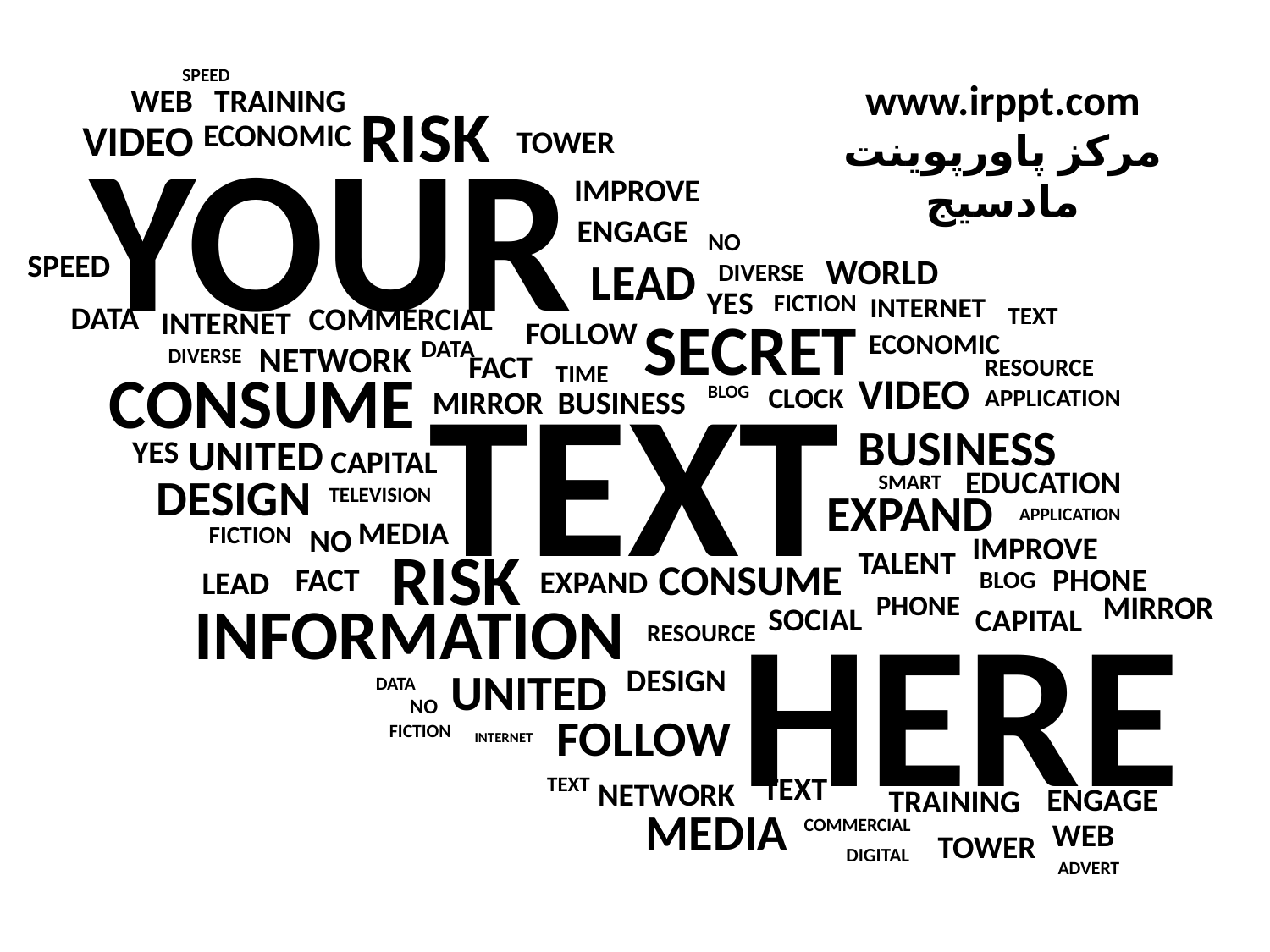

www.irppt.com
مرکز پاورپوینت مادسیج

SPEED
TRAINING
WEB
RISK
TOWER
ECONOMIC
VIDEO
YOUR
IMPROVE
ENGAGE
NO
WORLD
SPEED
DIVERSE
LEAD
INTERNET
YES
FICTION
TEXT
DATA
COMMERCIAL
INTERNET
FOLLOW
ECONOMIC
SECRET
NETWORK
DATA
DIVERSE
RESOURCE
FACT
TIME
CLOCK
VIDEO
CONSUME
APPLICATION
BLOG
MIRROR
BUSINESS
TEXT
UNITED
BUSINESS
YES
CAPITAL
EDUCATION
SMART
TELEVISION
DESIGN
EXPAND
APPLICATION
MEDIA
FICTION
NO
IMPROVE
TALENT
CONSUME
PHONE
RISK
FACT
BLOG
EXPAND
LEAD
PHONE
MIRROR
SOCIAL
CAPITAL
INFORMATION
RESOURCE
HERE
DESIGN
DATA
UNITED
NO
FICTION
FOLLOW
INTERNET
TEXT
TEXT
NETWORK
ENGAGE
TRAINING
MEDIA
COMMERCIAL
WEB
TOWER
DIGITAL
ADVERT